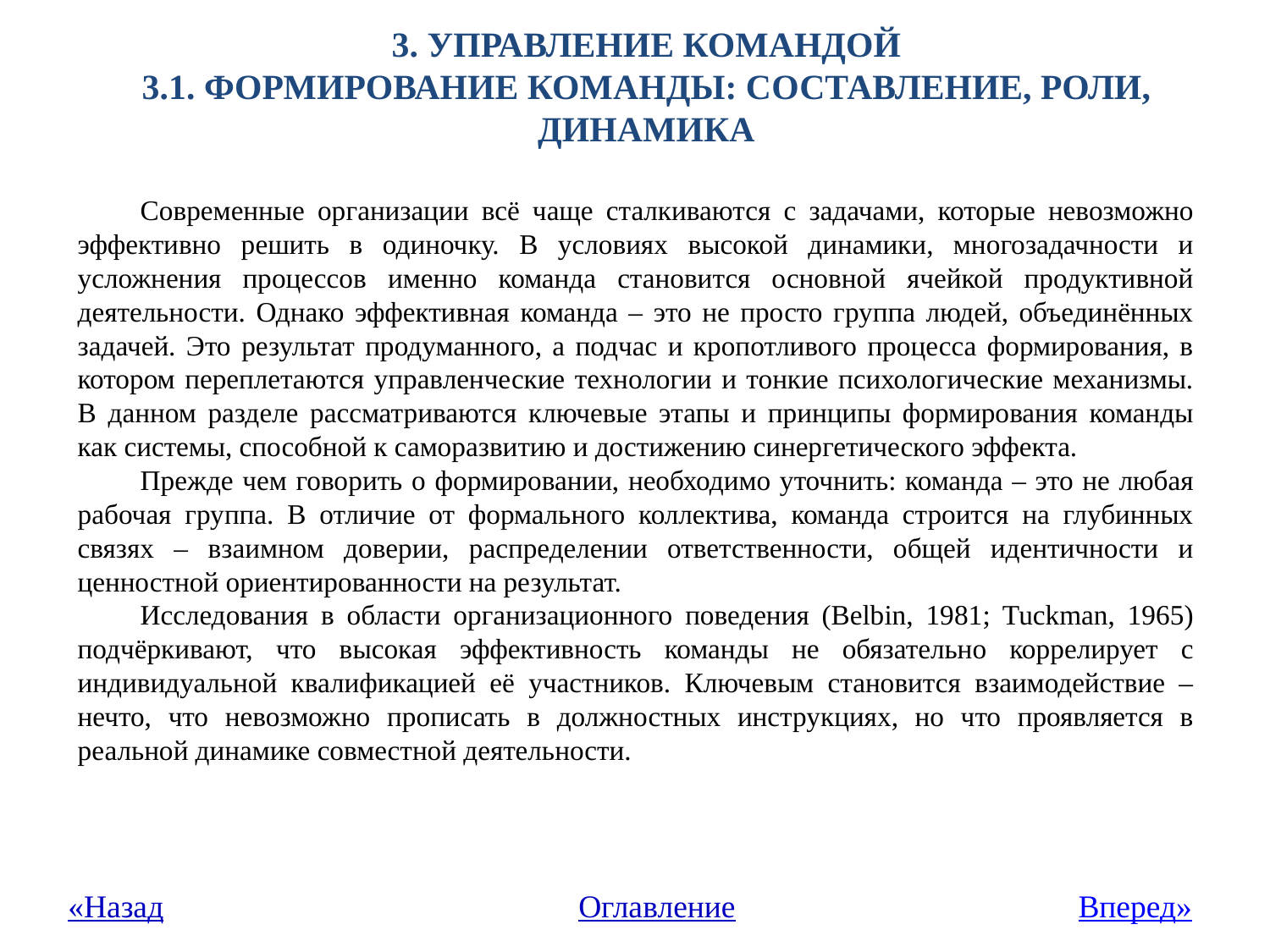

# 3. Управление командой 3.1. Формирование команды: составление, роли, динамика
Современные организации всё чаще сталкиваются с задачами, которые невозможно эффективно решить в одиночку. В условиях высокой динамики, многозадачности и усложнения процессов именно команда становится основной ячейкой продуктивной деятельности. Однако эффективная команда – это не просто группа людей, объединённых задачей. Это результат продуманного, а подчас и кропотливого процесса формирования, в котором переплетаются управленческие технологии и тонкие психологические механизмы. В данном разделе рассматриваются ключевые этапы и принципы формирования команды как системы, способной к саморазвитию и достижению синергетического эффекта.
Прежде чем говорить о формировании, необходимо уточнить: команда – это не любая рабочая группа. В отличие от формального коллектива, команда строится на глубинных связях – взаимном доверии, распределении ответственности, общей идентичности и ценностной ориентированности на результат.
Исследования в области организационного поведения (Belbin, 1981; Tuckman, 1965) подчёркивают, что высокая эффективность команды не обязательно коррелирует с индивидуальной квалификацией её участников. Ключевым становится взаимодействие – нечто, что невозможно прописать в должностных инструкциях, но что проявляется в реальной динамике совместной деятельности.

«Назад
Оглавление
Вперед»